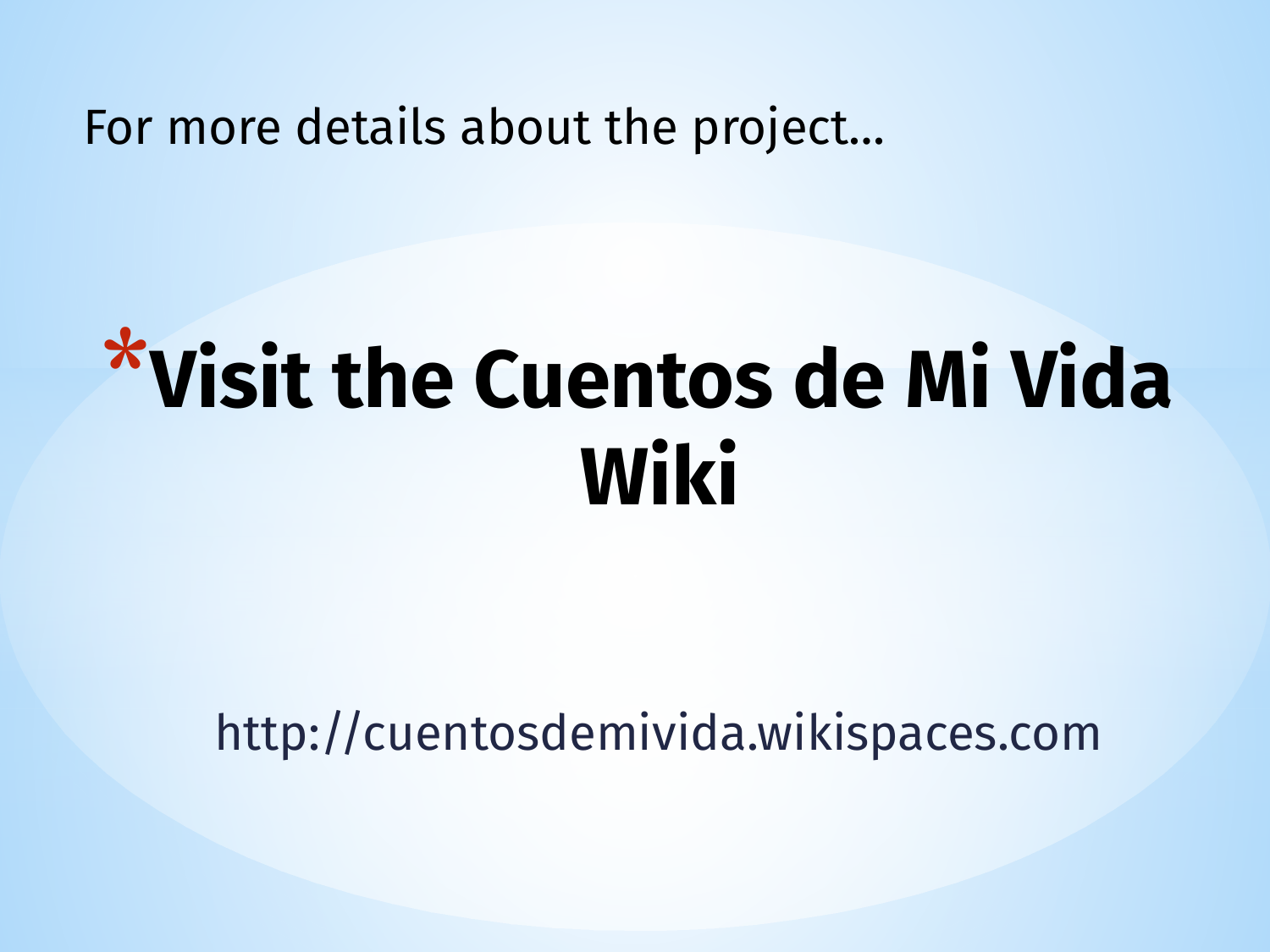

For more details about the project…
# Visit the Cuentos de Mi Vida Wiki
http://cuentosdemivida.wikispaces.com